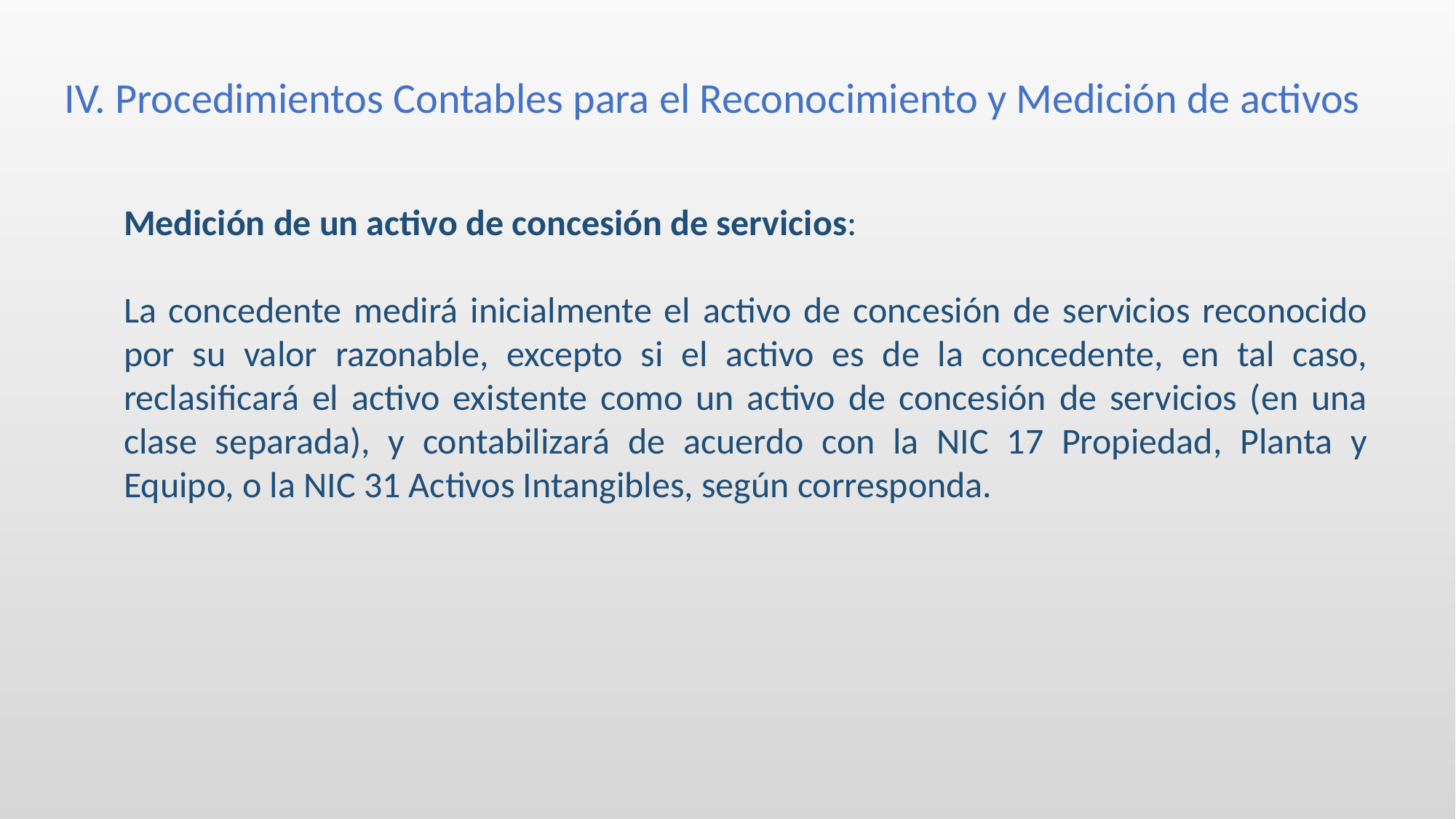

IV. Procedimientos Contables para el Reconocimiento y Medición de activos
Medición de un activo de concesión de servicios:

La concedente medirá inicialmente el activo de concesión de servicios reconocido por su valor razonable, excepto si el activo es de la concedente, en tal caso, reclasificará el activo existente como un activo de concesión de servicios (en una clase separada), y contabilizará de acuerdo con la NIC 17 Propiedad, Planta y Equipo, o la NIC 31 Activos Intangibles, según corresponda.